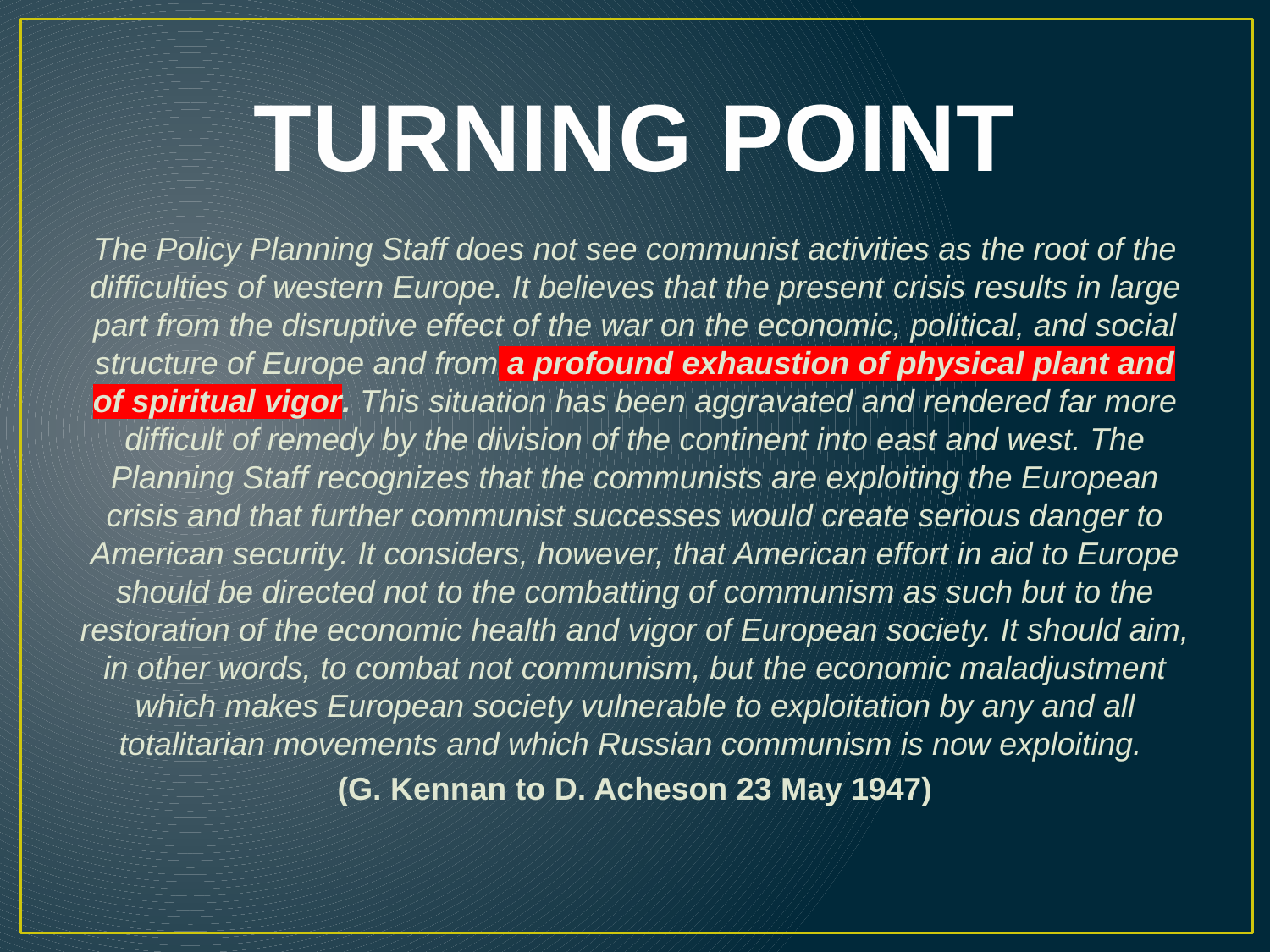

# TURNING POINT
The Policy Planning Staff does not see communist activities as the root of the difficulties of western Europe. It believes that the present crisis results in large part from the disruptive effect of the war on the economic, political, and social structure of Europe and from a profound exhaustion of physical plant and of spiritual vigor. This situation has been aggravated and rendered far more difficult of remedy by the division of the continent into east and west. The Planning Staff recognizes that the communists are exploiting the European crisis and that further communist successes would create serious danger to American security. It considers, however, that American effort in aid to Europe should be directed not to the combatting of communism as such but to the restoration of the economic health and vigor of European society. It should aim, in other words, to combat not communism, but the economic maladjustment which makes European society vulnerable to exploitation by any and all totalitarian movements and which Russian communism is now exploiting.
(G. Kennan to D. Acheson 23 May 1947)